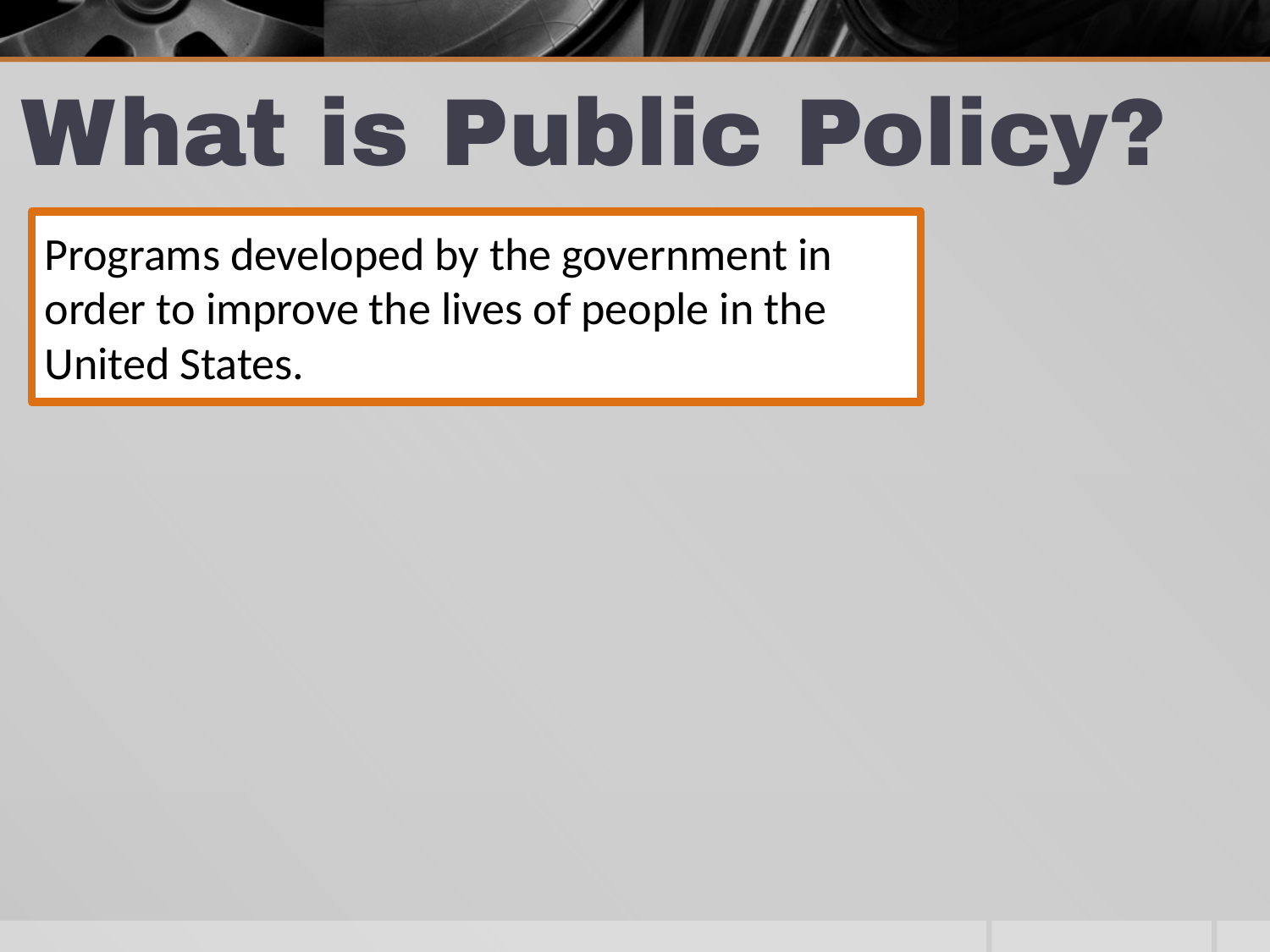

# What is Public Policy?
Programs developed by the government in order to improve the lives of people in the United States.